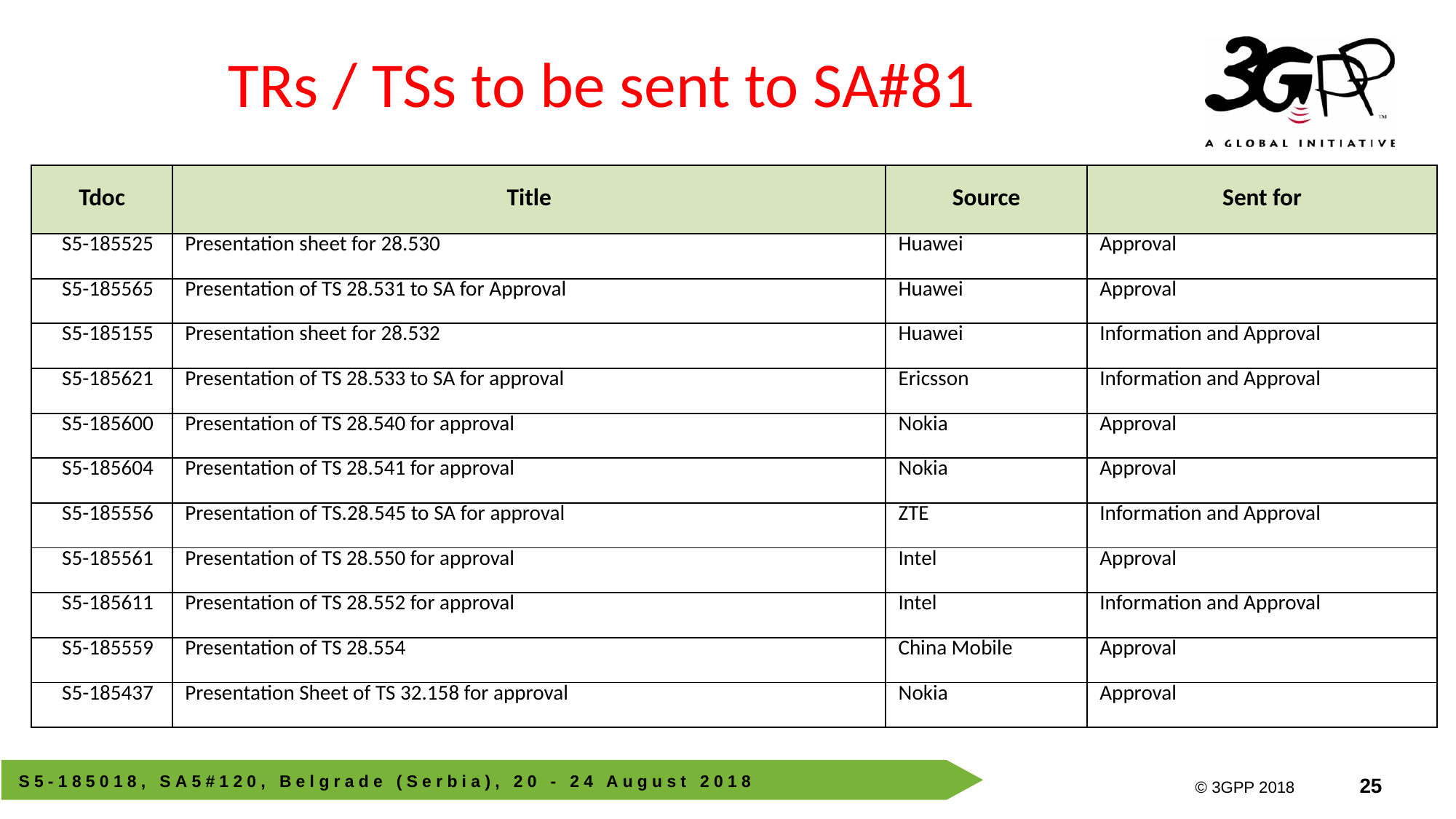

# TRs / TSs to be sent to SA#81
| Tdoc | Title | Source | Sent for |
| --- | --- | --- | --- |
| S5-185525 | Presentation sheet for 28.530 | Huawei | Approval |
| S5-185565 | Presentation of TS 28.531 to SA for Approval | Huawei | Approval |
| S5-185155 | Presentation sheet for 28.532 | Huawei | Information and Approval |
| S5-185621 | Presentation of TS 28.533 to SA for approval | Ericsson | Information and Approval |
| S5-185600 | Presentation of TS 28.540 for approval | Nokia | Approval |
| S5-185604 | Presentation of TS 28.541 for approval | Nokia | Approval |
| S5-185556 | Presentation of TS.28.545 to SA for approval | ZTE | Information and Approval |
| S5-185561 | Presentation of TS 28.550 for approval | Intel | Approval |
| S5-185611 | Presentation of TS 28.552 for approval | Intel | Information and Approval |
| S5-185559 | Presentation of TS 28.554 | China Mobile | Approval |
| S5-185437 | Presentation Sheet of TS 32.158 for approval | Nokia | Approval |